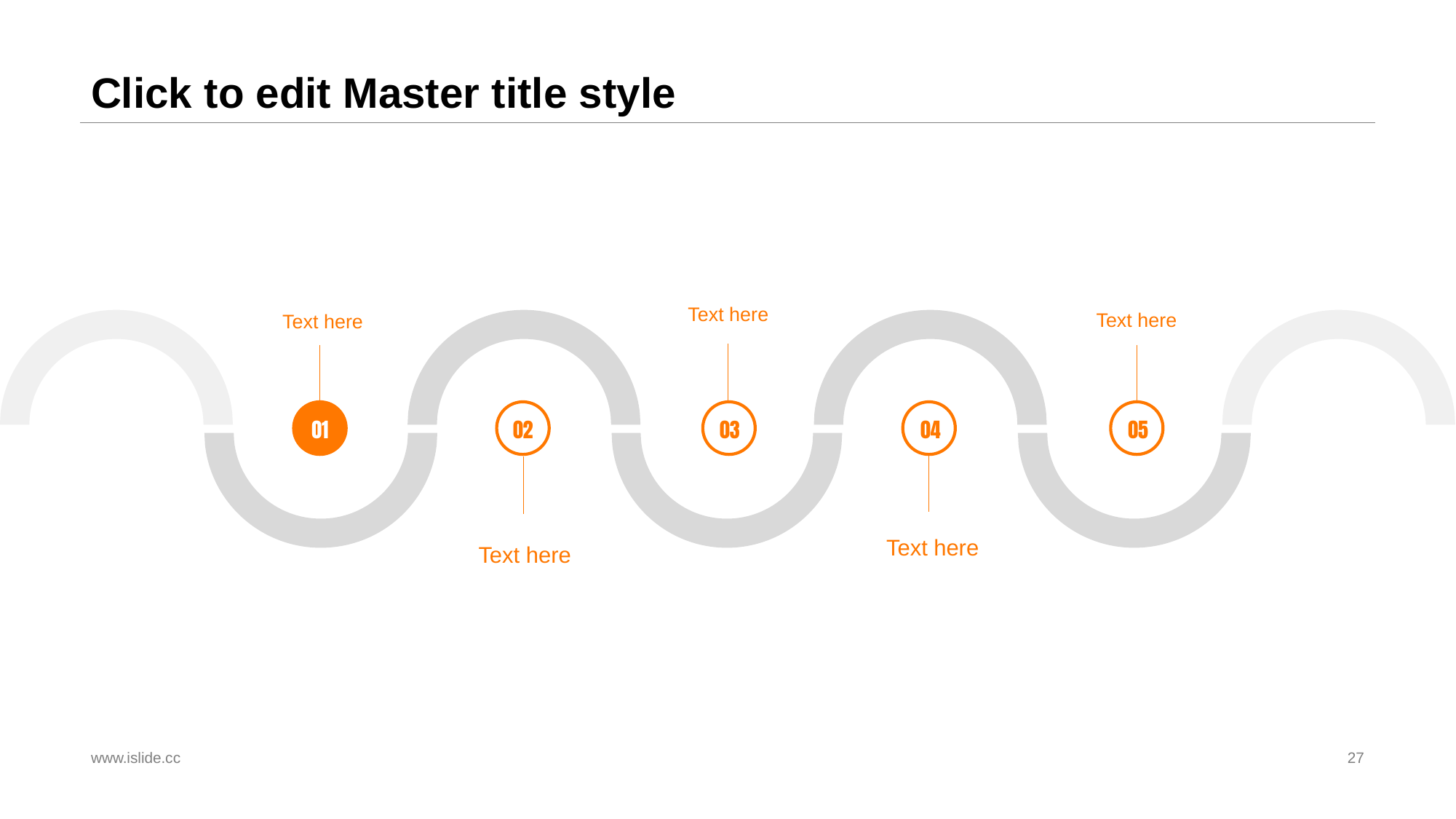

# Click to edit Master title style
Text here
Text here
Text here

01
02
03
04
05

Text here
Text here
www.islide.cc
27